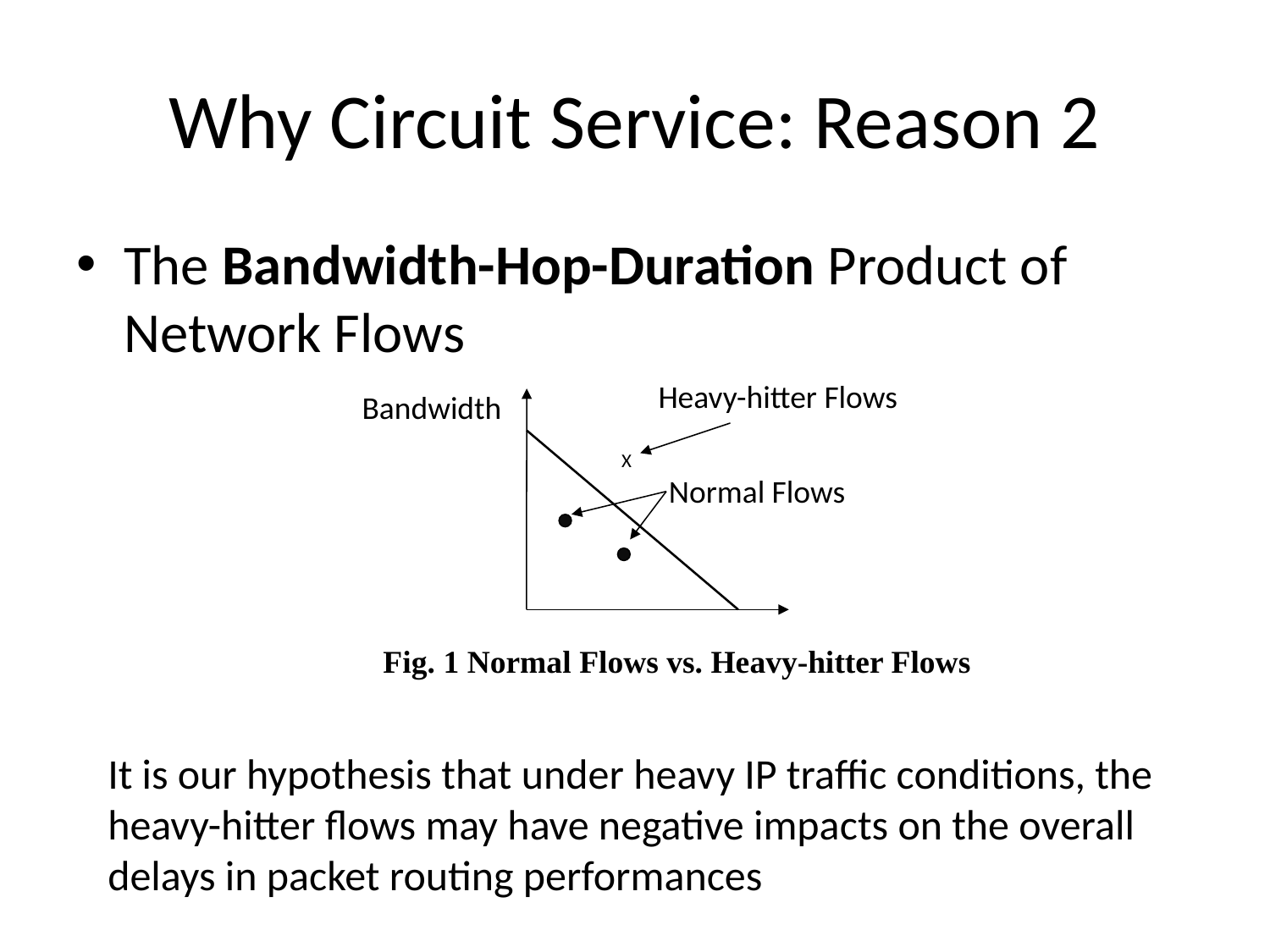

# Why Circuit Service: Reason 2
The Bandwidth-Hop-Duration Product of Network Flows
Heavy-hitter Flows
Bandwidth
X
Normal Flows

Fig. 1 Normal Flows vs. Heavy-hitter Flows
It is our hypothesis that under heavy IP traffic conditions, the heavy-hitter flows may have negative impacts on the overall delays in packet routing performances